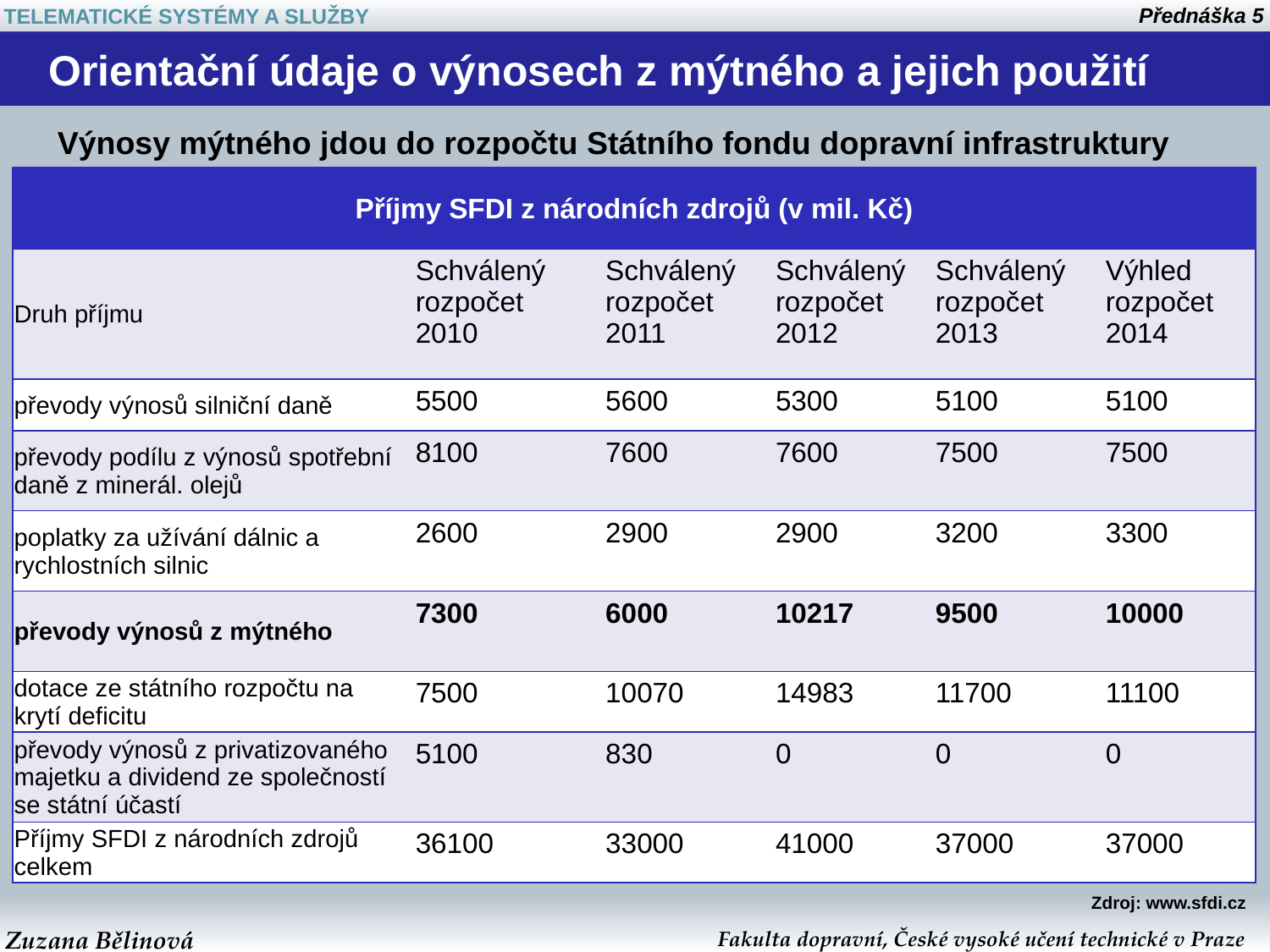

# Orientační údaje o výnosech z mýtného a jejich použití
Výnosy mýtného jdou do rozpočtu Státního fondu dopravní infrastruktury
| Příjmy SFDI z národních zdrojů (v mil. Kč) |  |  |  |  |  |
| --- | --- | --- | --- | --- | --- |
| Druh příjmu | Schválený rozpočet 2010 | Schválený rozpočet 2011 | Schválený rozpočet 2012 | Schválený rozpočet 2013 | Výhled rozpočet 2014 |
| převody výnosů silniční daně | 5500 | 5600 | 5300 | 5100 | 5100 |
| převody podílu z výnosů spotřební daně z minerál. olejů | 8100 | 7600 | 7600 | 7500 | 7500 |
| poplatky za užívání dálnic a rychlostních silnic | 2600 | 2900 | 2900 | 3200 | 3300 |
| převody výnosů z mýtného | 7300 | 6000 | 10217 | 9500 | 10000 |
| dotace ze státního rozpočtu na krytí deficitu | 7500 | 10070 | 14983 | 11700 | 11100 |
| převody výnosů z privatizovaného majetku a dividend ze společností se státní účastí | 5100 | 830 | 0 | 0 | 0 |
| Příjmy SFDI z národních zdrojů celkem | 36100 | 33000 | 41000 | 37000 | 37000 |
Zdroj: www.sfdi.cz